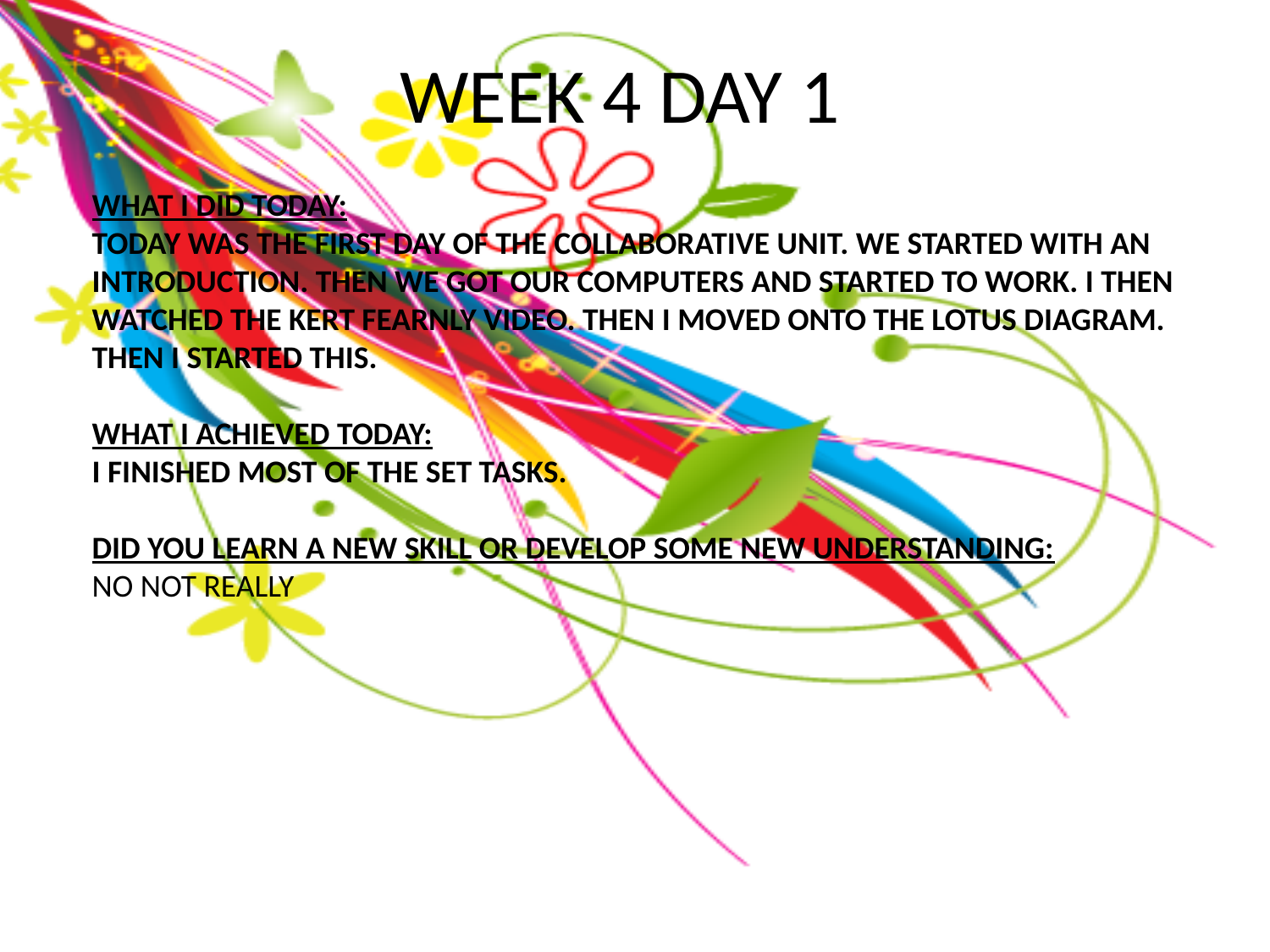

WEEK 4 DAY 1
WHAT I DID TODAY:
TODAY WAS THE FIRST DAY OF THE COLLABORATIVE UNIT. WE STARTED WITH AN INTRODUCTION. THEN WE GOT OUR COMPUTERS AND STARTED TO WORK. I THEN WATCHED THE KERT FEARNLY VIDEO. THEN I MOVED ONTO THE LOTUS DIAGRAM. THEN I STARTED THIS.

WHAT I ACHIEVED TODAY:
I FINISHED MOST OF THE SET TASKS.

DID YOU LEARN A NEW SKILL OR DEVELOP SOME NEW UNDERSTANDING:
NO NOT REALLY